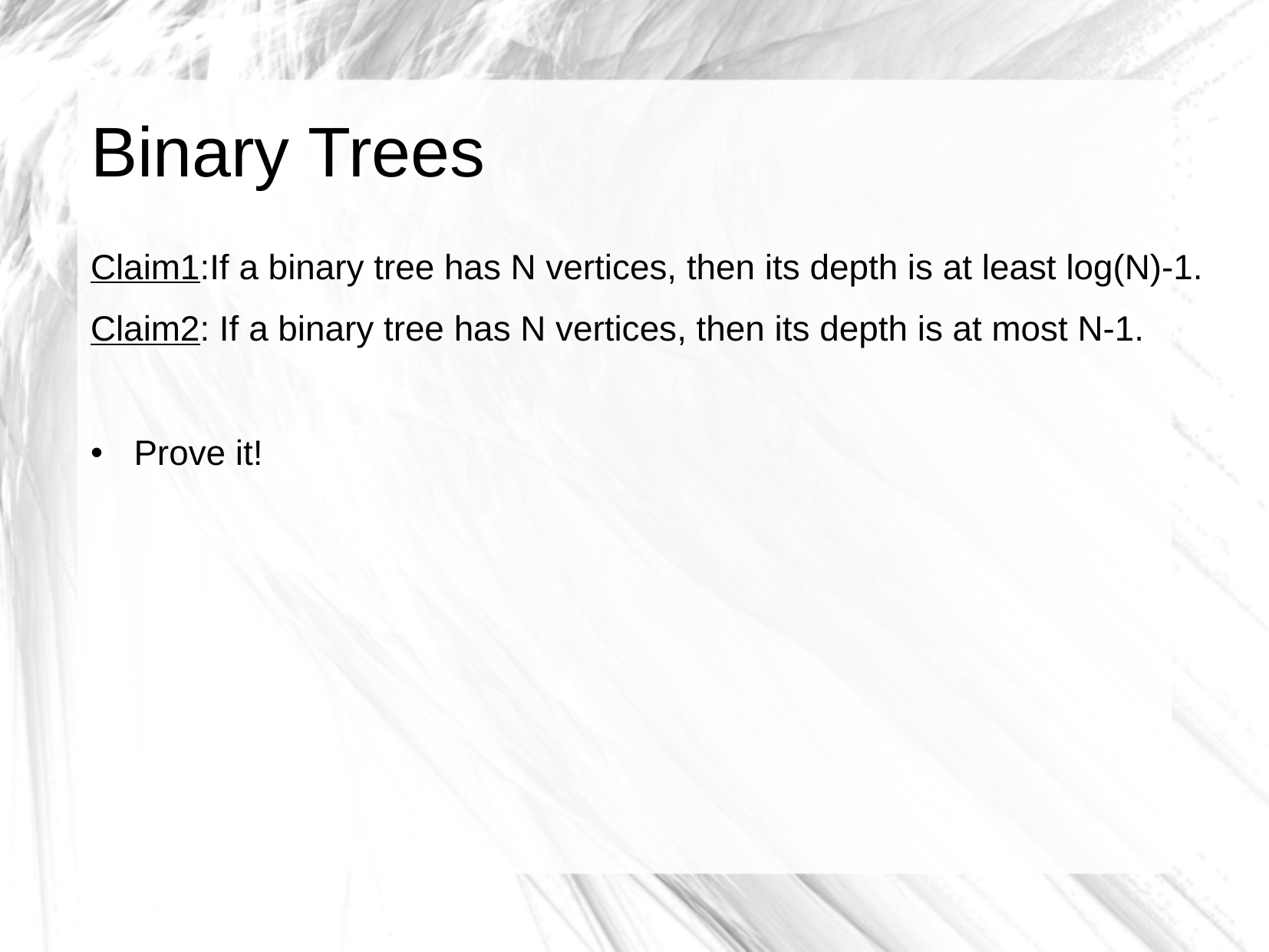

# Binary Trees
Claim1:If a binary tree has N vertices, then its depth is at least log(N)-1.
Claim2: If a binary tree has N vertices, then its depth is at most N-1.

Prove it!